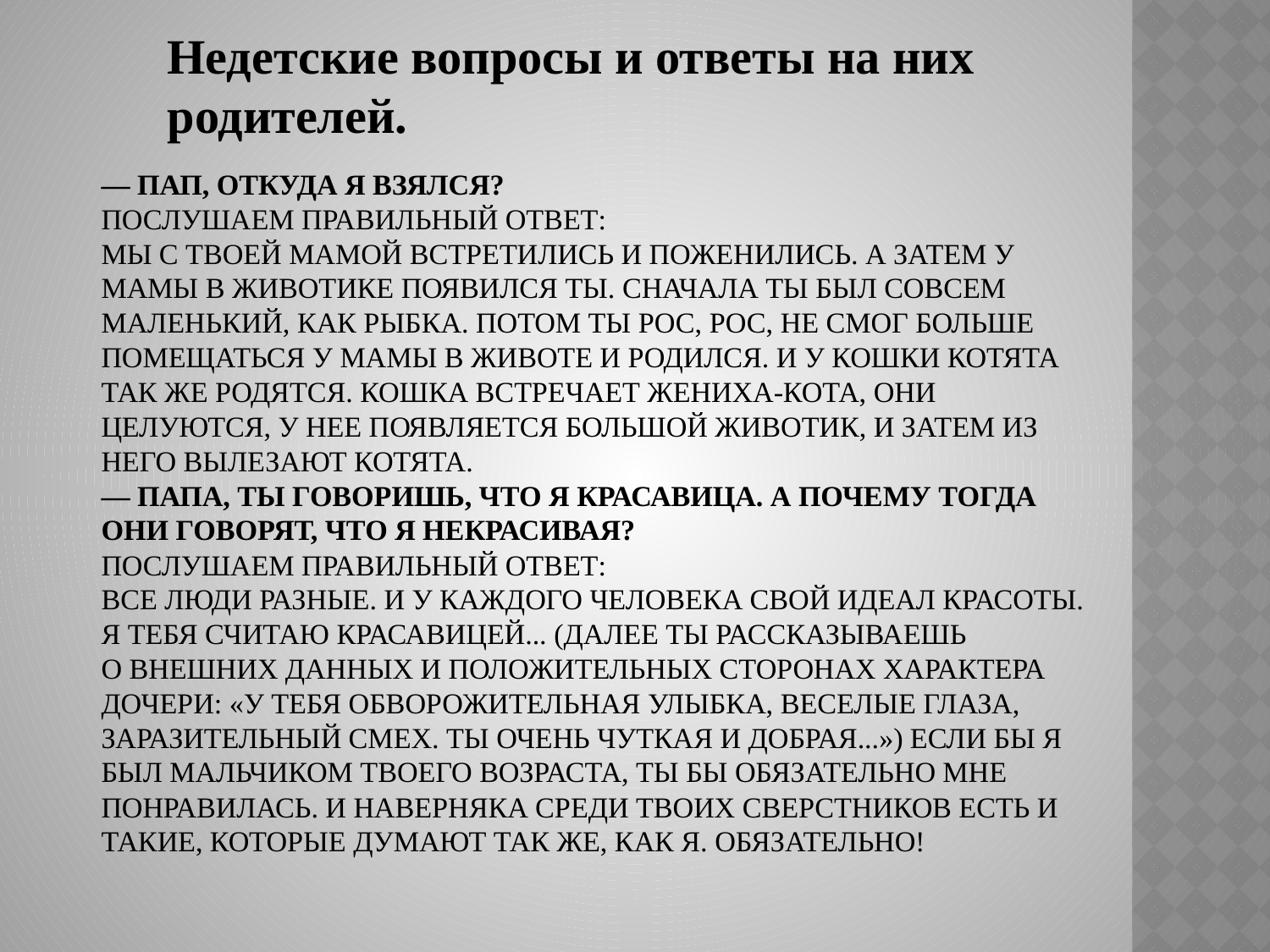

Недетские вопросы и ответы на них родителей.
# — Пап, откуда я взялся? Послушаем правильный ответ: Мы с твоей мамой встретились и поженились. А затем у мамы в животике появился ты. Сначала ты был совсем маленький, как рыбка. Потом ты рос, рос, не смог больше помещаться у мамы в животе и родился. И у кошки котята так же родятся. Кошка встречает жениха-кота, они целуются, у нее появляется большой животик, и затем из него вылезают котята. — Папа, ты говоришь, что я красавица. А почему тогда они говорят, что я некрасивая? Послушаем правильный ответ:  Все люди разные. И у каждого человека свой идеал красоты. Я тебя считаю красавицей... (Далее ты рассказываешь о внешних данных и положительных сторонах характера дочери: «У тебя обворожительная улыбка, веселые глаза, заразительный смех. Ты очень чуткая и добрая...») Если бы я был мальчиком твоего возраста, ты бы обязательно мне понравилась. И наверняка среди твоих сверстников есть и такие, которые думают так же, как я. Обязательно!